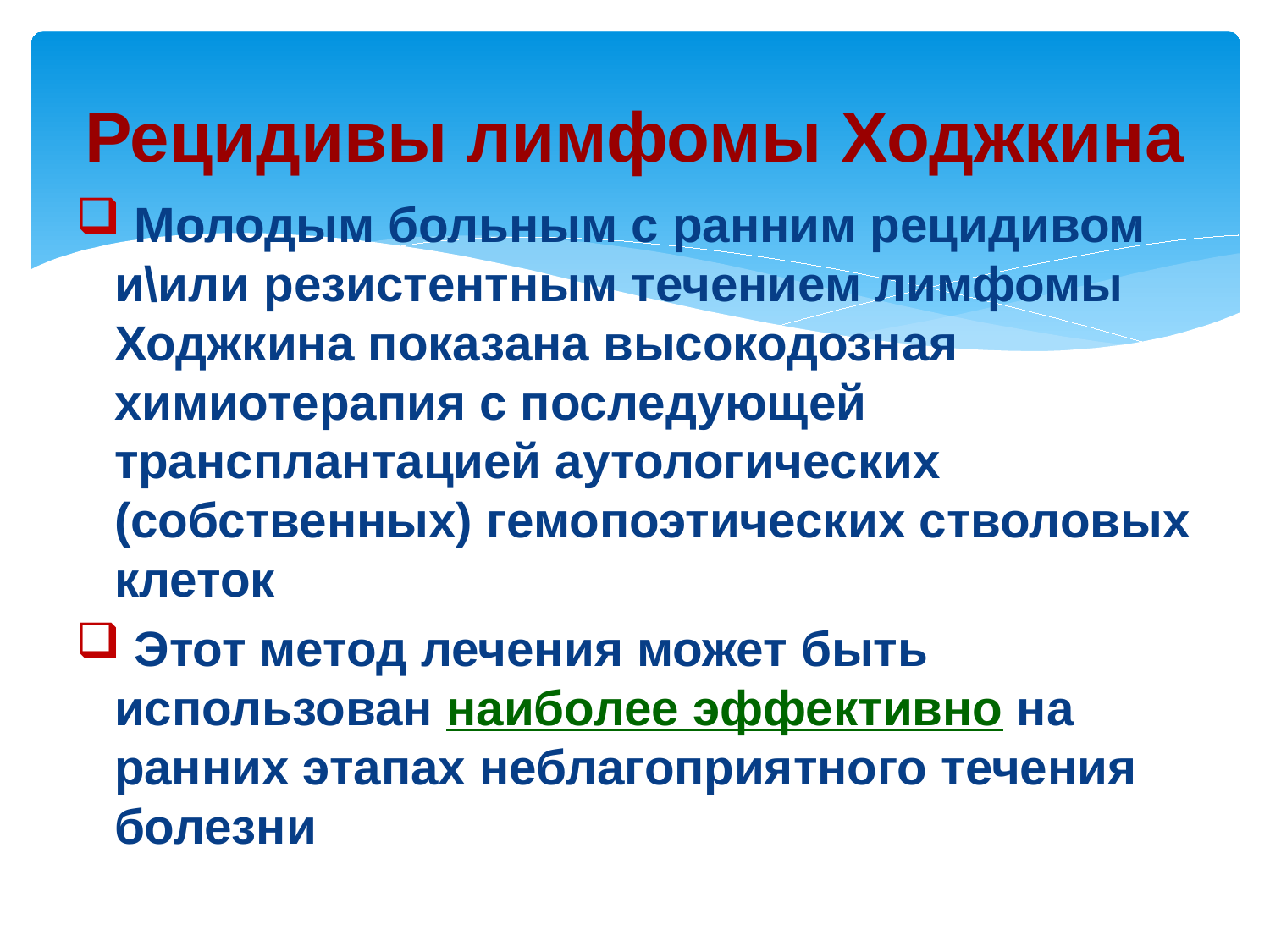

# Рецидивы лимфомы Ходжкина
 Молодым больным с ранним рецидивом и\или резистентным течением лимфомы Ходжкина показана высокодозная химиотерапия с последующей трансплантацией аутологических (собственных) гемопоэтических стволовых клеток
 Этот метод лечения может быть использован наиболее эффективно на ранних этапах неблагоприятного течения  болезни